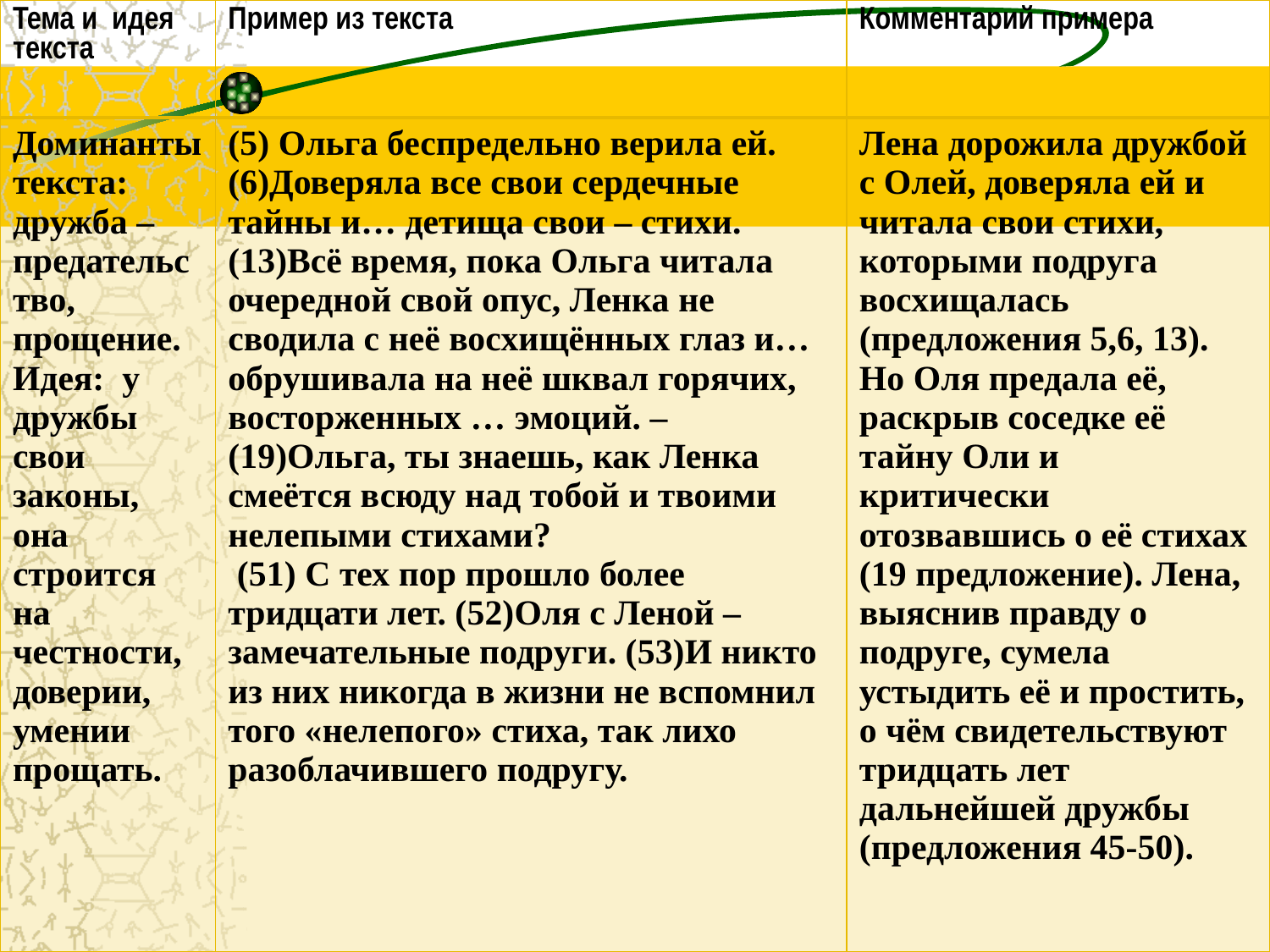

| Тема и идея текста | Пример из текста | Комментарий примера |
| --- | --- | --- |
| Доминанты текста: дружба – предательство, прощение. Идея: у дружбы свои законы, она строится на честности, доверии, умении прощать. | (5) Ольга беспредельно верила ей. (6)Доверяла все свои сердечные тайны и… детища свои – стихи. (13)Всё время, пока Ольга читала очередной свой опус, Ленка не сводила с неё восхищённых глаз и… обрушивала на неё шквал горячих, восторженных … эмоций. – (19)Ольга, ты знаешь, как Ленка смеётся всюду над тобой и твоими нелепыми стихами? (51) С тех пор прошло более тридцати лет. (52)Оля с Леной – замечательные подруги. (53)И никто из них никогда в жизни не вспомнил того «нелепого» стиха, так лихо разоблачившего подругу. | Лена дорожила дружбой с Олей, доверяла ей и читала свои стихи, которыми подруга восхищалась (предложения 5,6, 13). Но Оля предала её, раскрыв соседке её тайну Оли и критически отозвавшись о её стихах (19 предложение). Лена, выяснив правду о подруге, сумела устыдить её и простить, о чём свидетельствуют тридцать лет дальнейшей дружбы (предложения 45-50). |